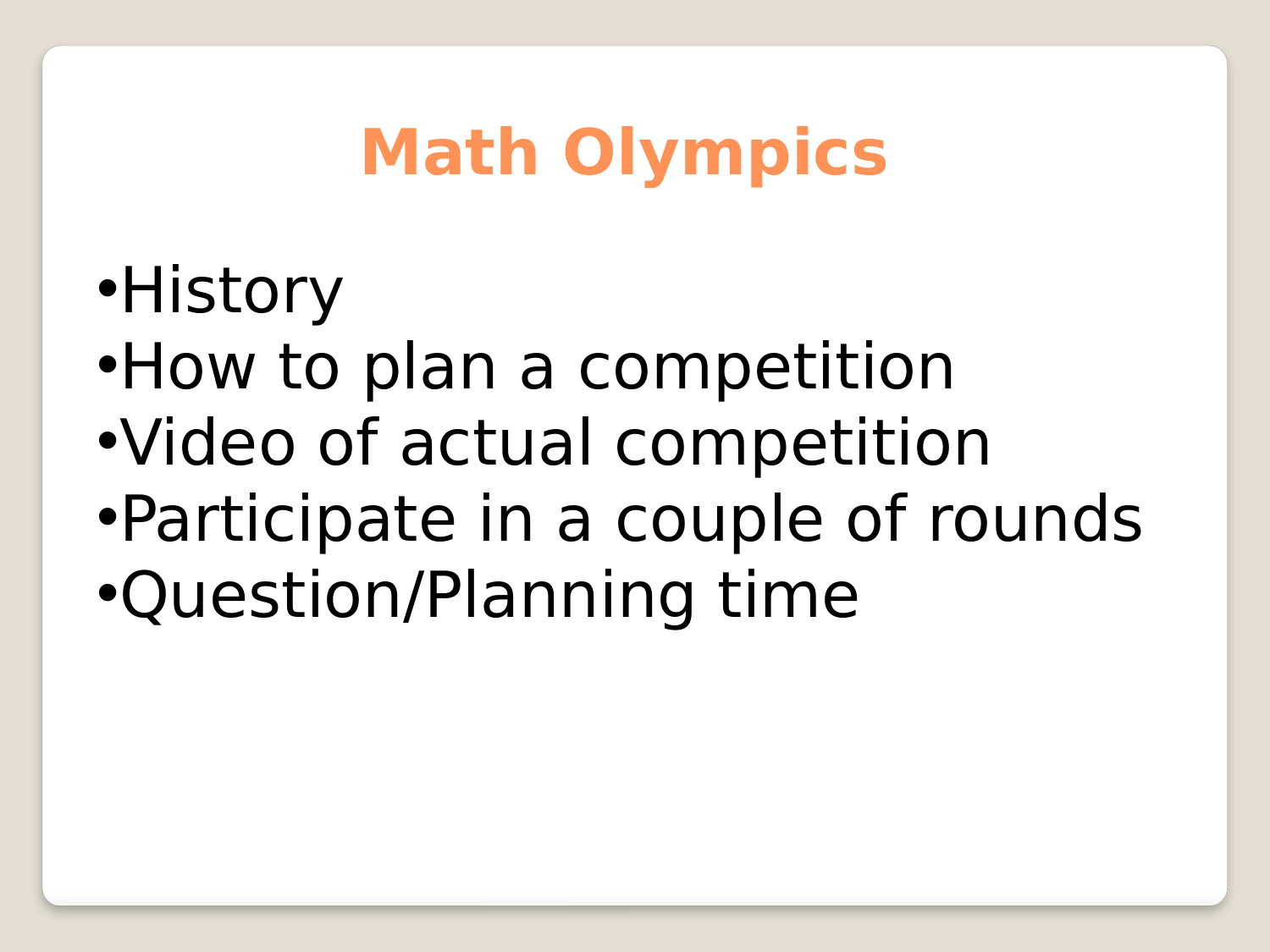

Math Olympics
History
How to plan a competition
Video of actual competition
Participate in a couple of rounds
Question/Planning time